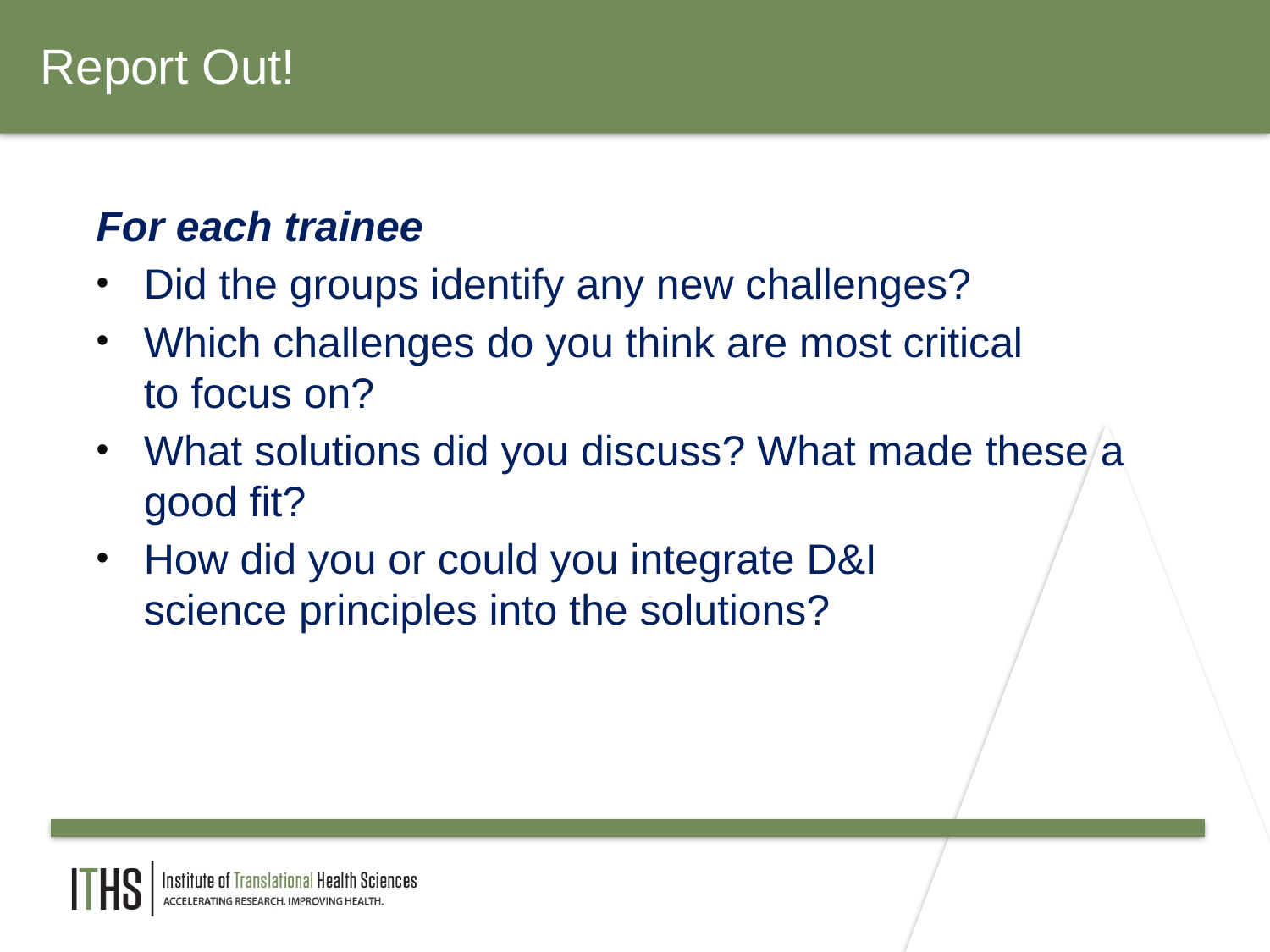

Report Out!
For each trainee​
Did the groups identify any new challenges?​
Which challenges do you think are most critical to focus on?​
What solutions did you discuss? What made these a good fit?​
How did you or could you integrate D&I science principles into the solutions?​